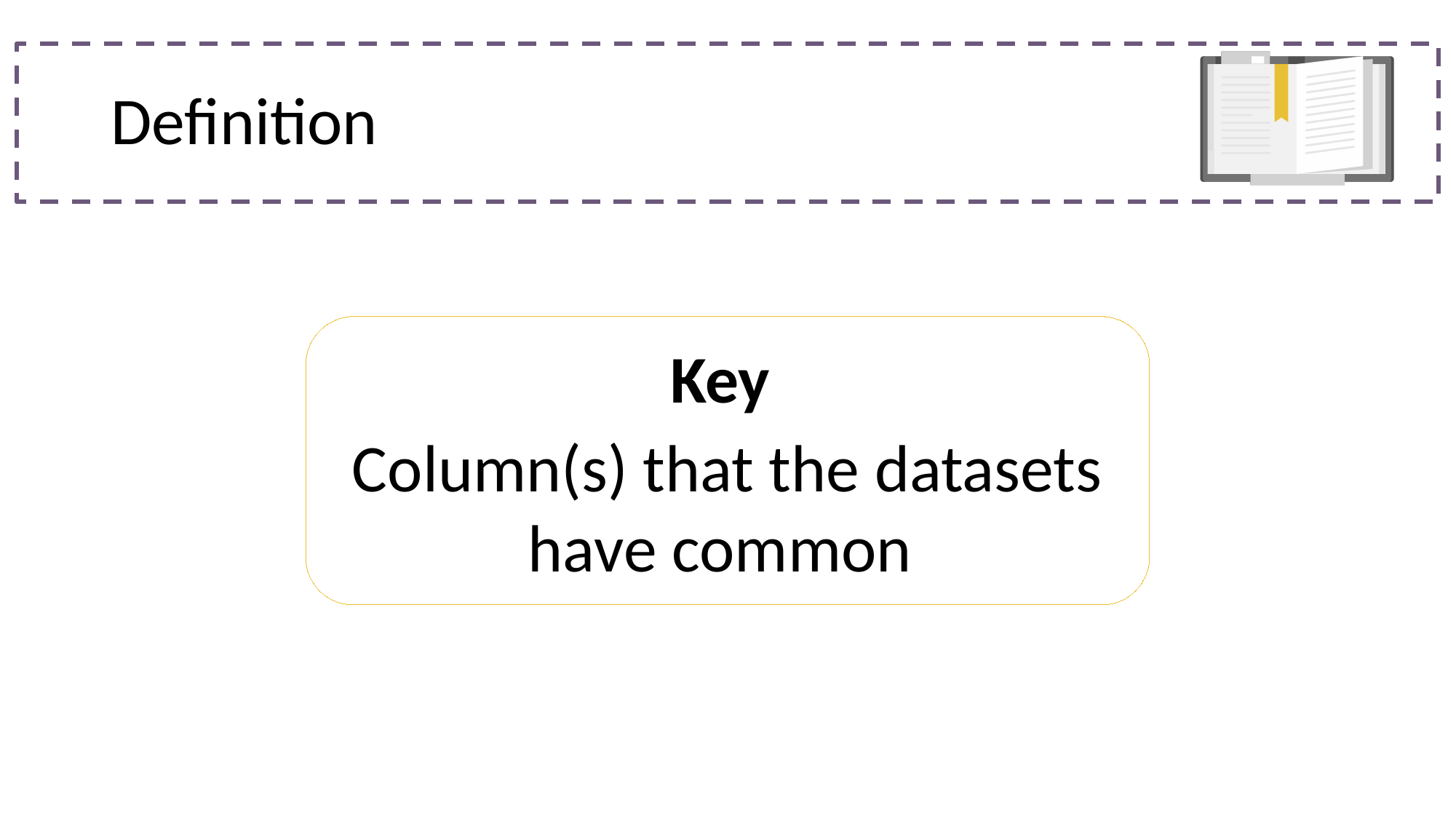

# Definition
Key
Column(s) that the datasets have common